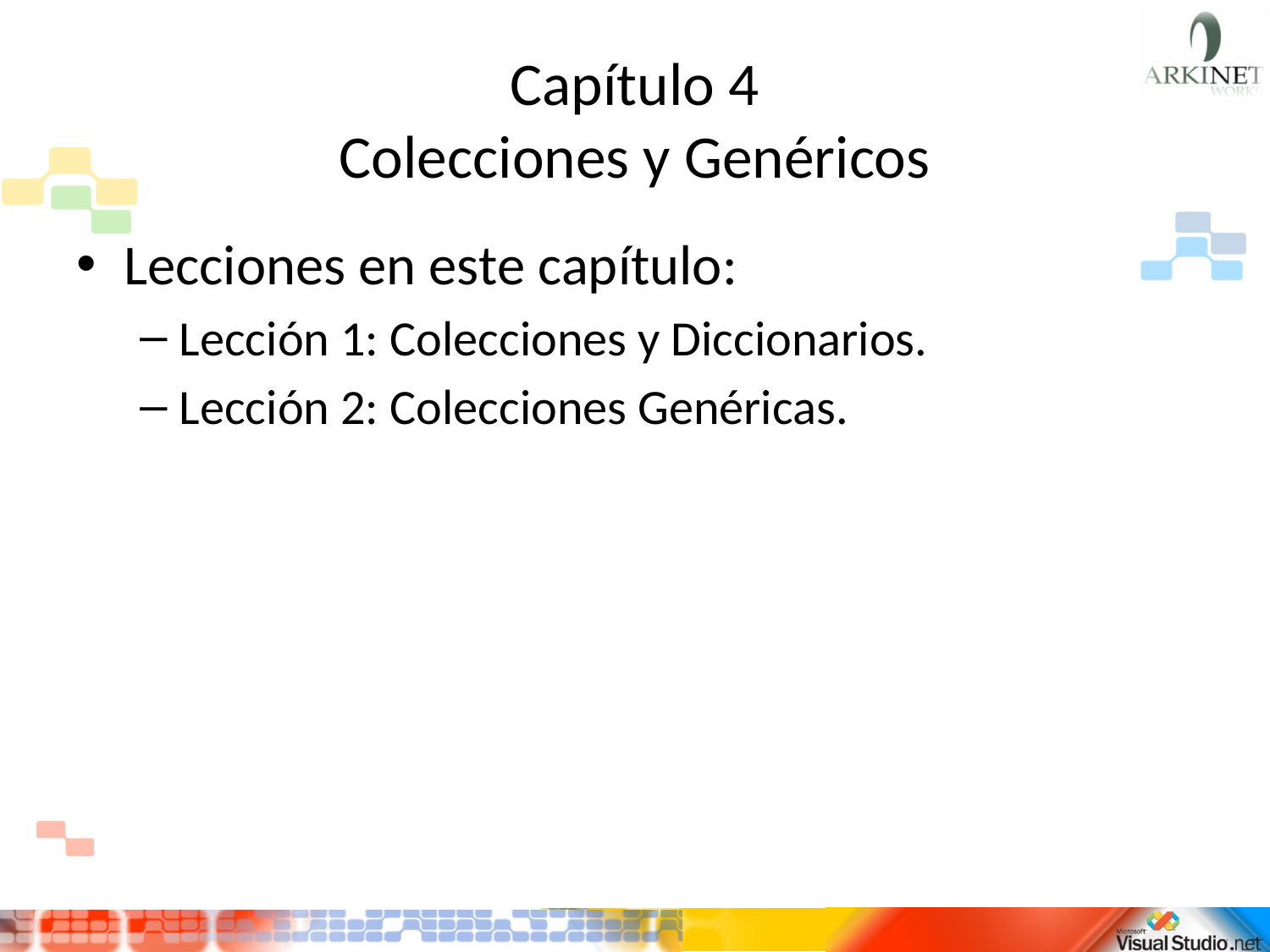

# Capítulo 4 Colecciones y Genéricos
Lecciones en este capítulo:
Lección 1: Colecciones y Diccionarios.
Lección 2: Colecciones Genéricas.